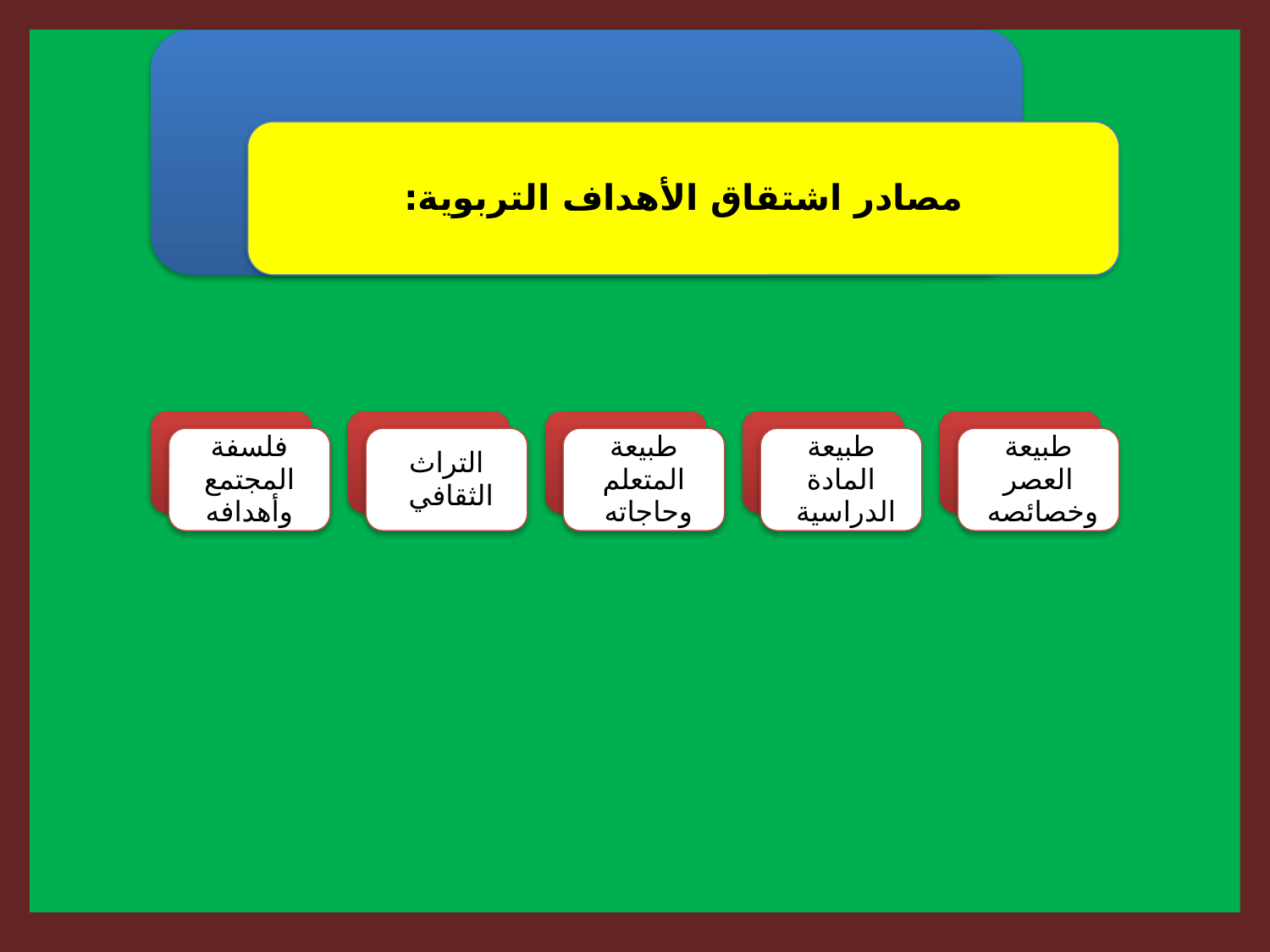

فلسفة المجتمع وأهدافه
التراث الثقافي
طبيعة المتعلم وحاجاته
طبيعة المادة الدراسية
طبيعة العصر وخصائصه